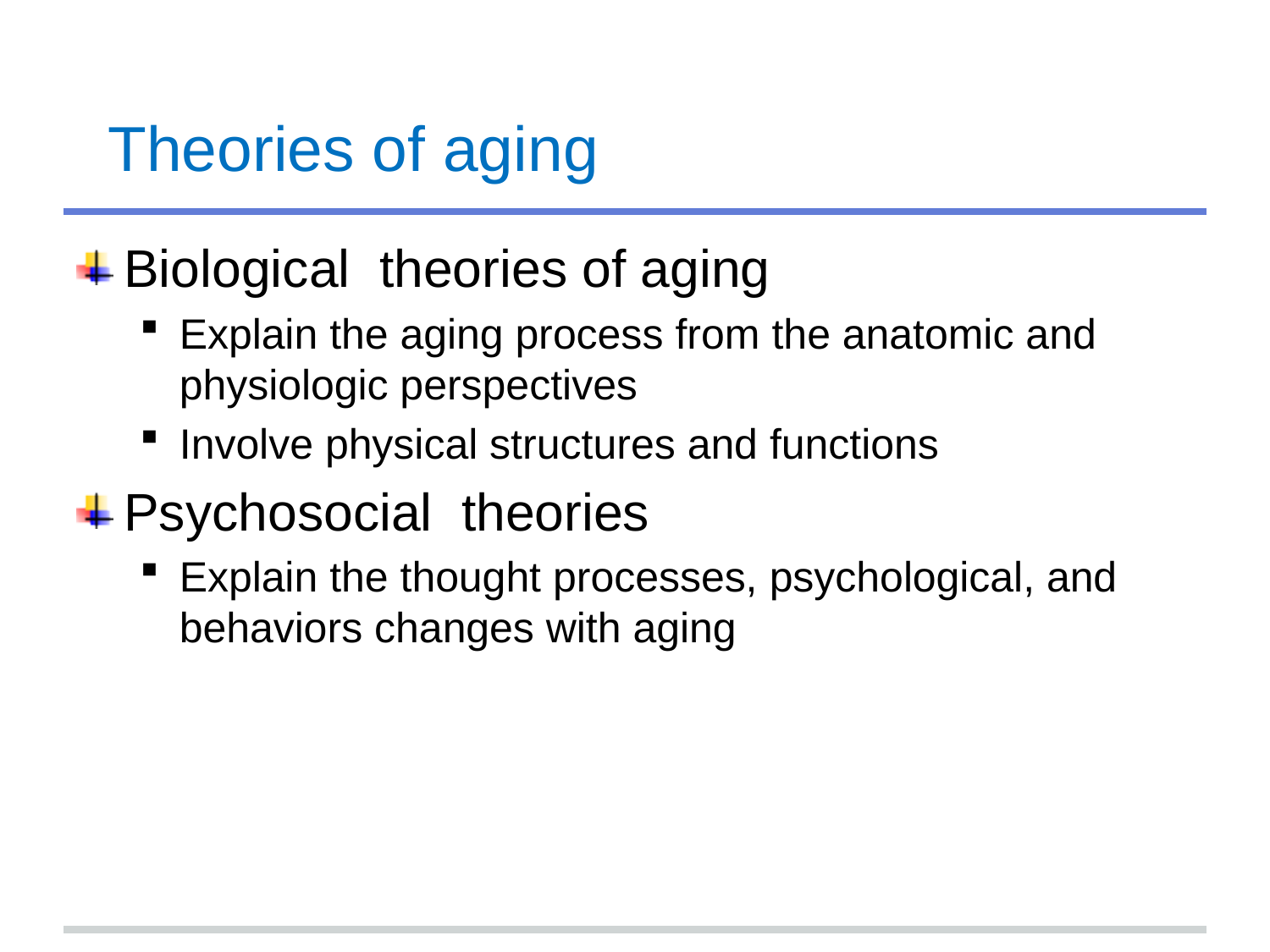

# Theories of aging
Biological  theories of aging
Explain the aging process from the anatomic and physiologic perspectives
Involve physical structures and functions
Psychosocial  theories
Explain the thought processes, psychological, and behaviors changes with aging